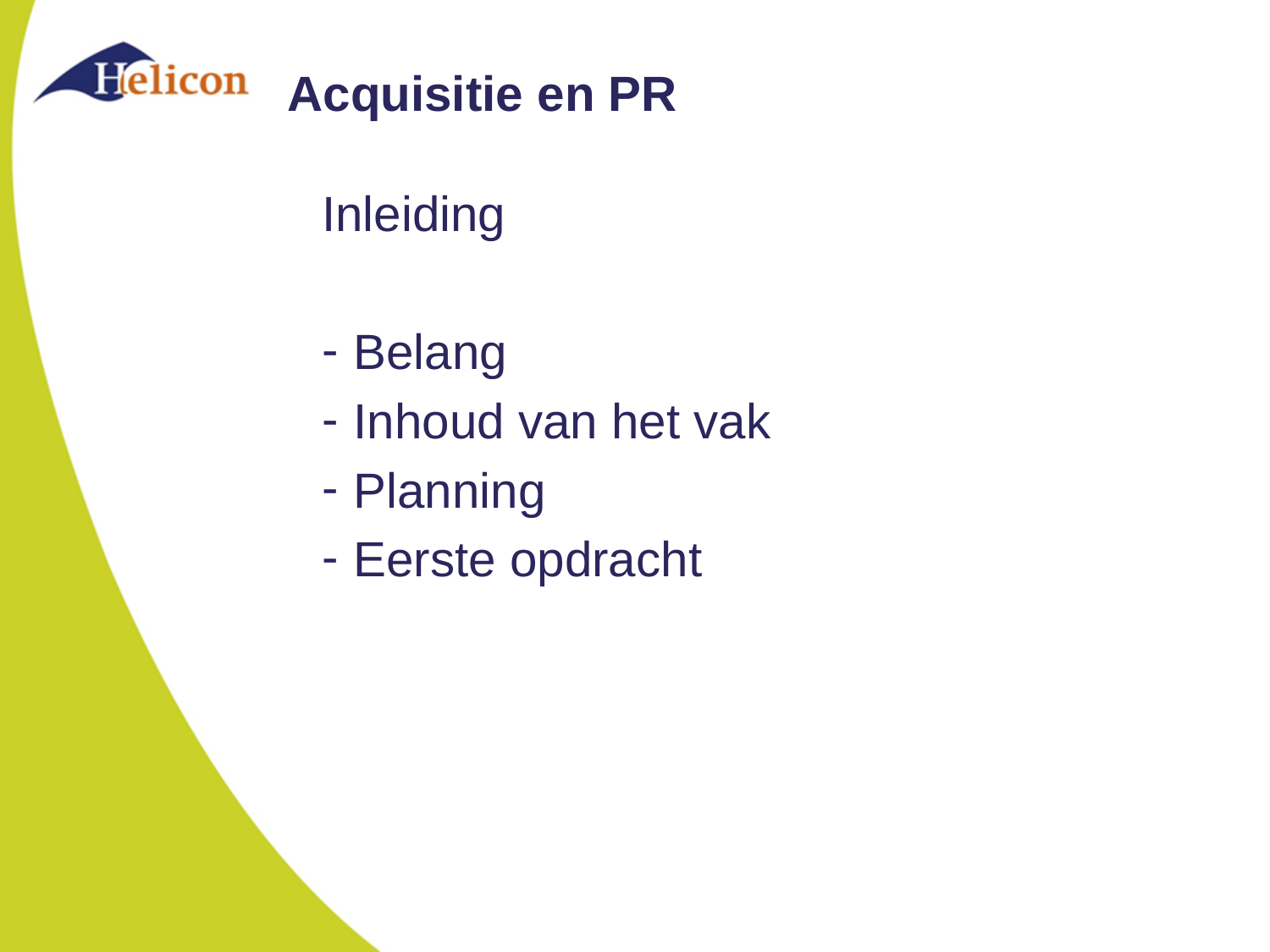

# Acquisitie en PR
Inleiding

Belang
Inhoud van het vak
Planning
Eerste opdracht